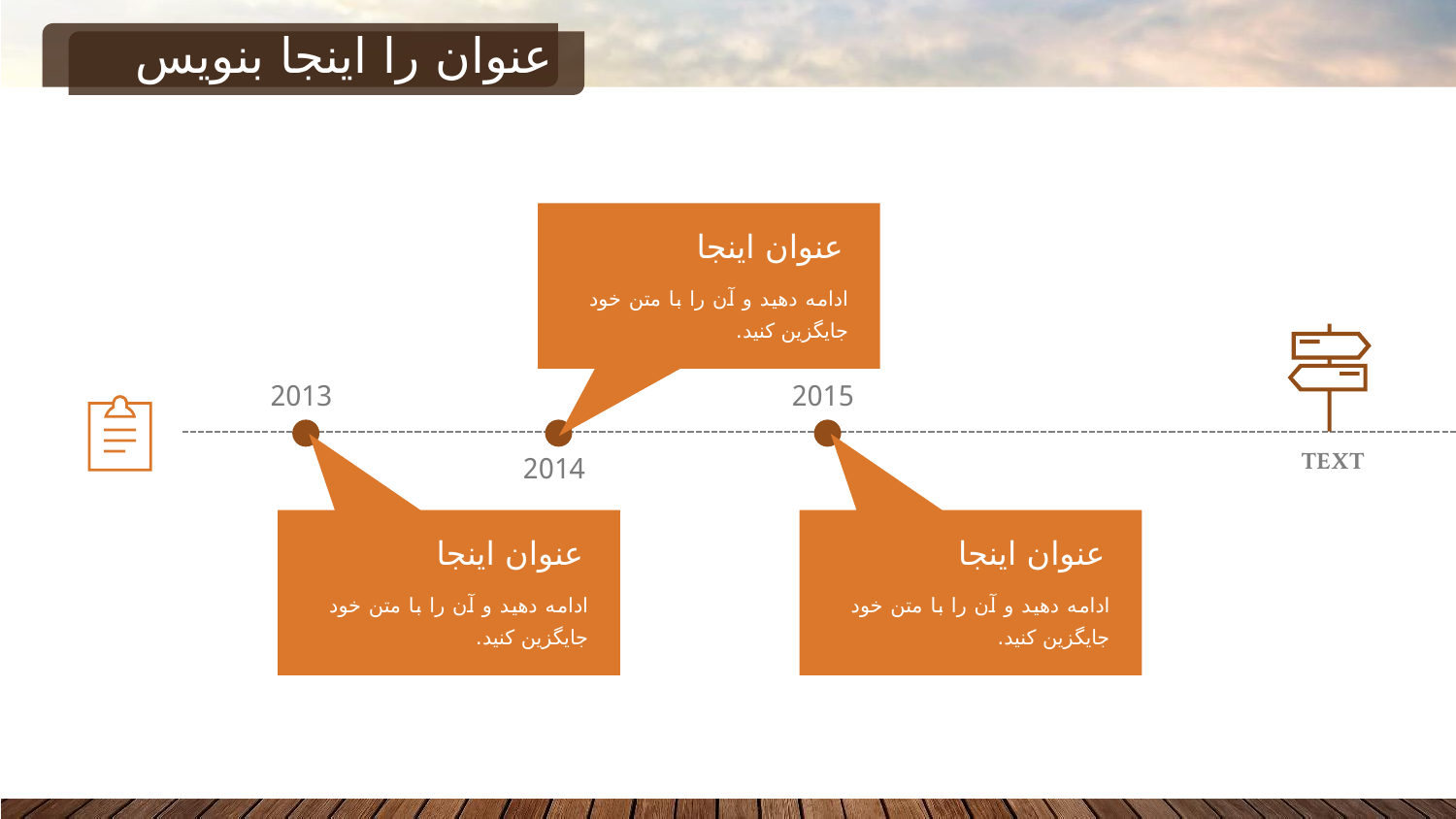

# عنوان را اینجا بنویس

عنوان اینجا
ادامه دهید و آن را با متن خود جایگزین کنید.

2013
2015

TEXT
2014

عنوان اینجا
ادامه دهید و آن را با متن خود جایگزین کنید.

عنوان اینجا
ادامه دهید و آن را با متن خود جایگزین کنید.